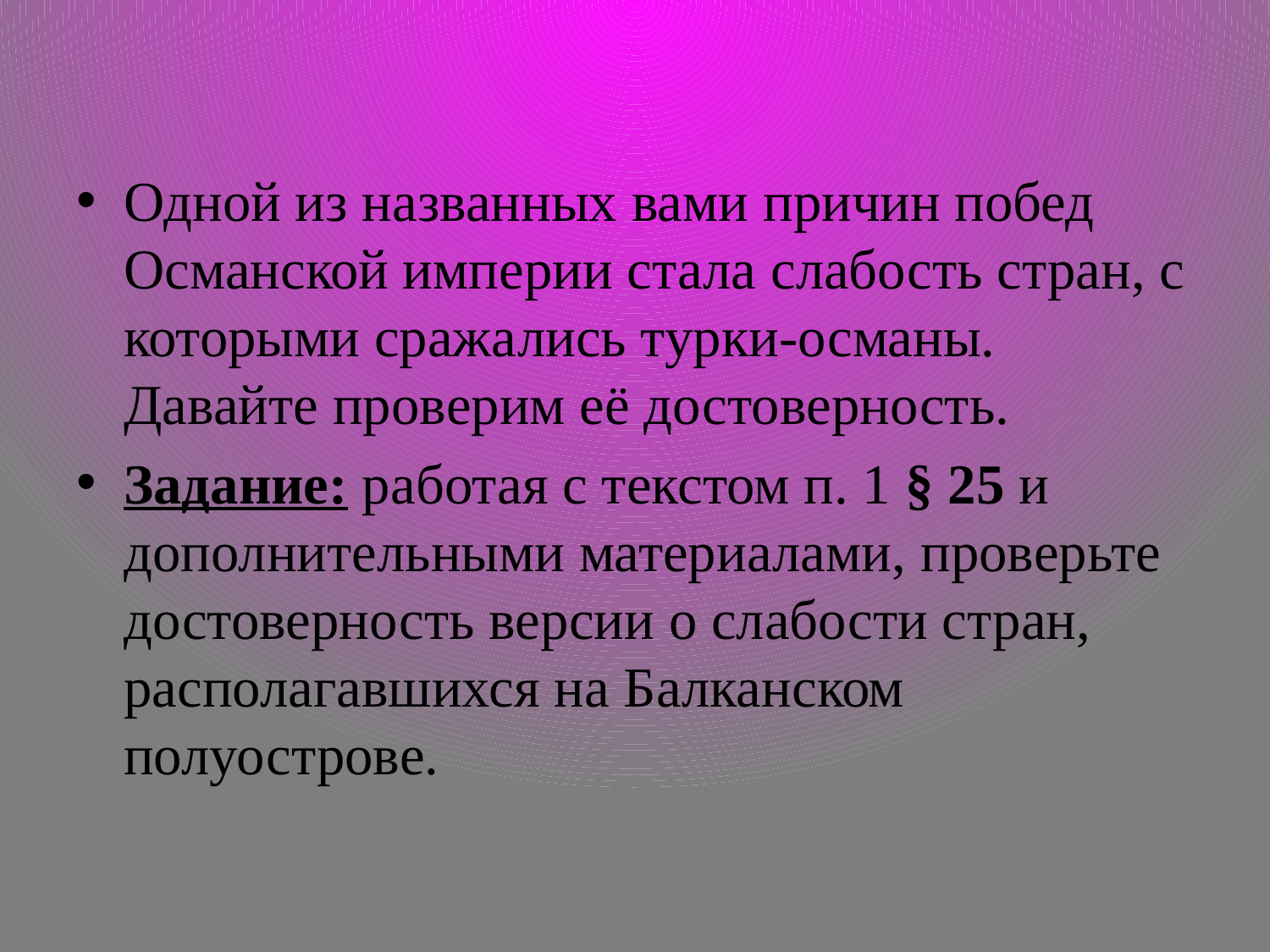

#
Одной из названных вами причин побед Османской империи стала слабость стран, с которыми сражались турки-османы. Давайте проверим её достоверность.
Задание: работая с текстом п. 1 § 25 и дополнительными материалами, проверьте достоверность версии о слабости стран, располагавшихся на Балканском полуострове.